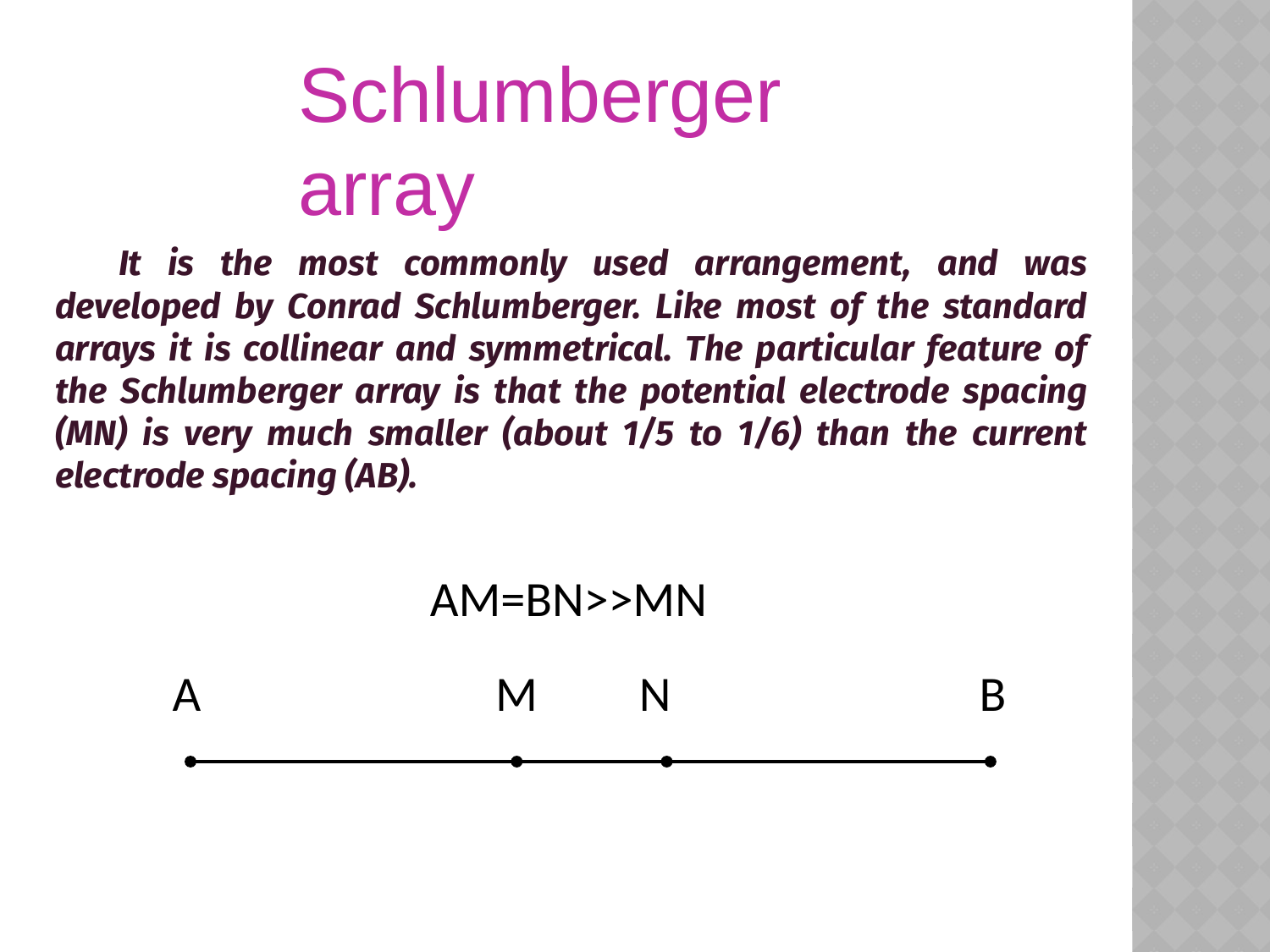

Schlumberger array
It is the most commonly used arrangement, and was developed by Conrad Schlumberger. Like most of the standard arrays it is collinear and symmetrical. The particular feature of the Schlumberger array is that the potential electrode spacing (MN) is very much smaller (about 1/5 to 1/6) than the current electrode spacing (AB).
AM=BN>>MN
A
M
N
B